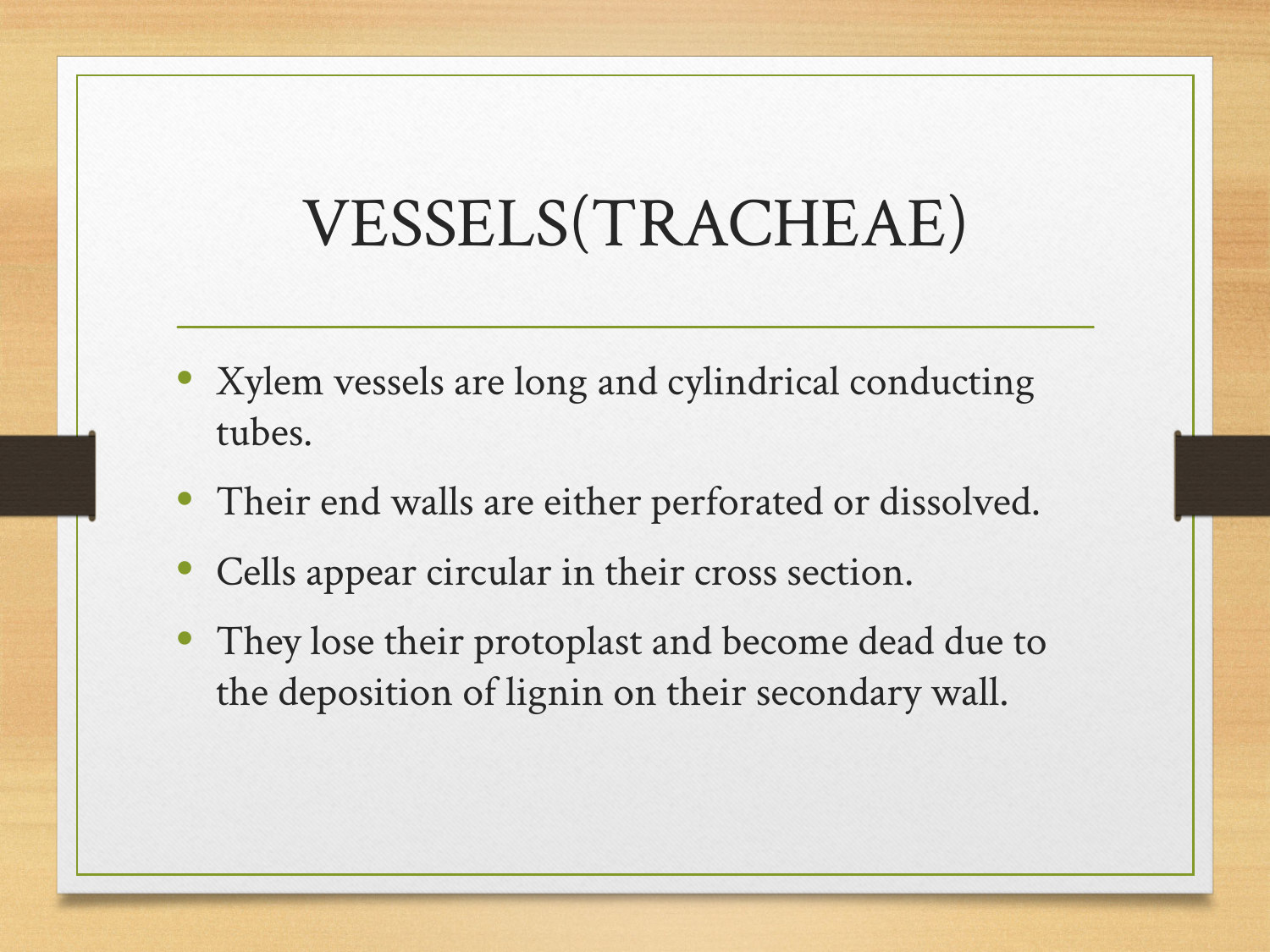

# VESSELS(TRACHEAE)
Xylem vessels are long and cylindrical conducting tubes.
Their end walls are either perforated or dissolved.
Cells appear circular in their cross section.
They lose their protoplast and become dead due to the deposition of lignin on their secondary wall.